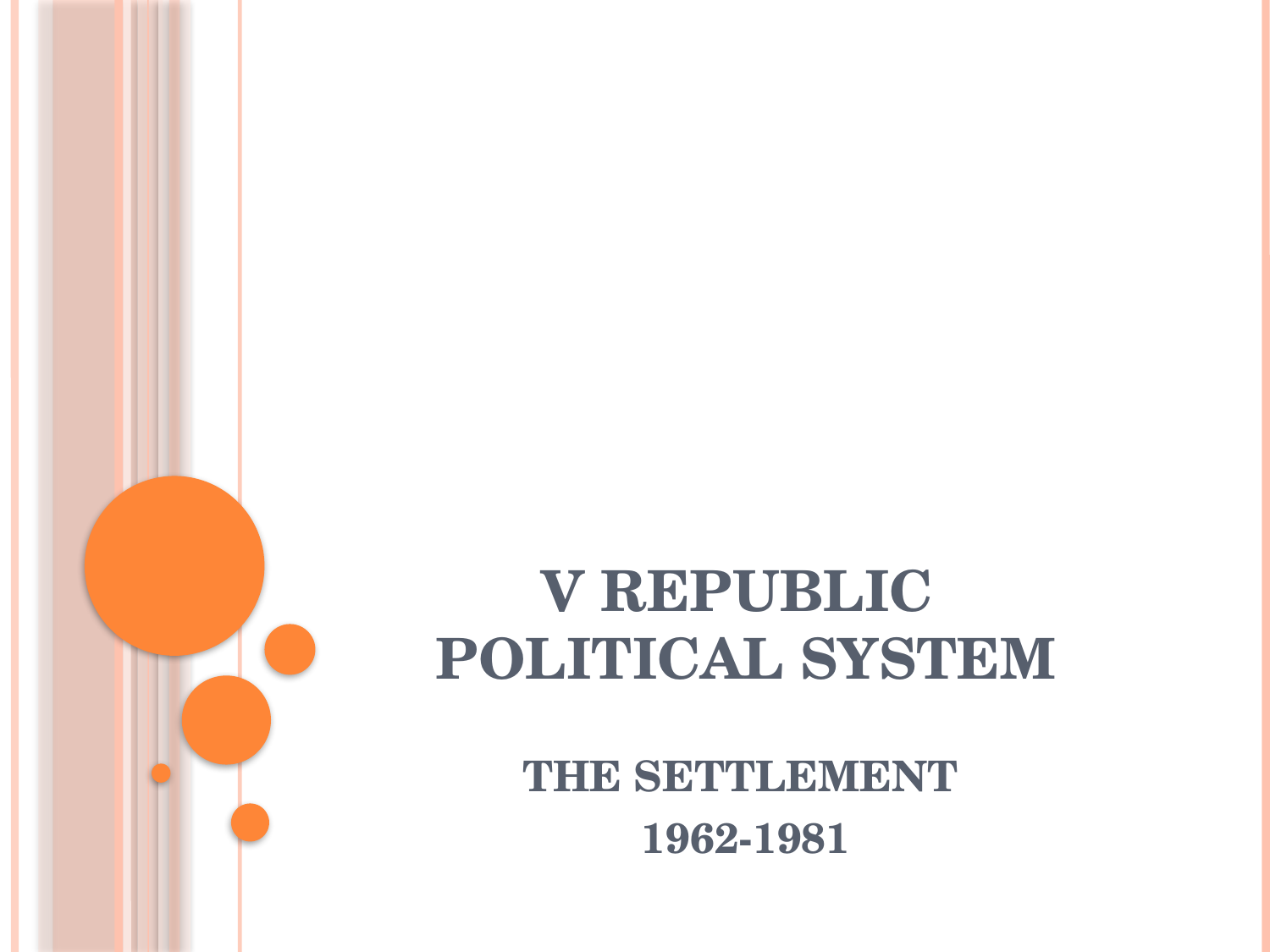

# V REPUBLIC POLITICAL SYSTEM

THE SETTLEMENT
1962-1981